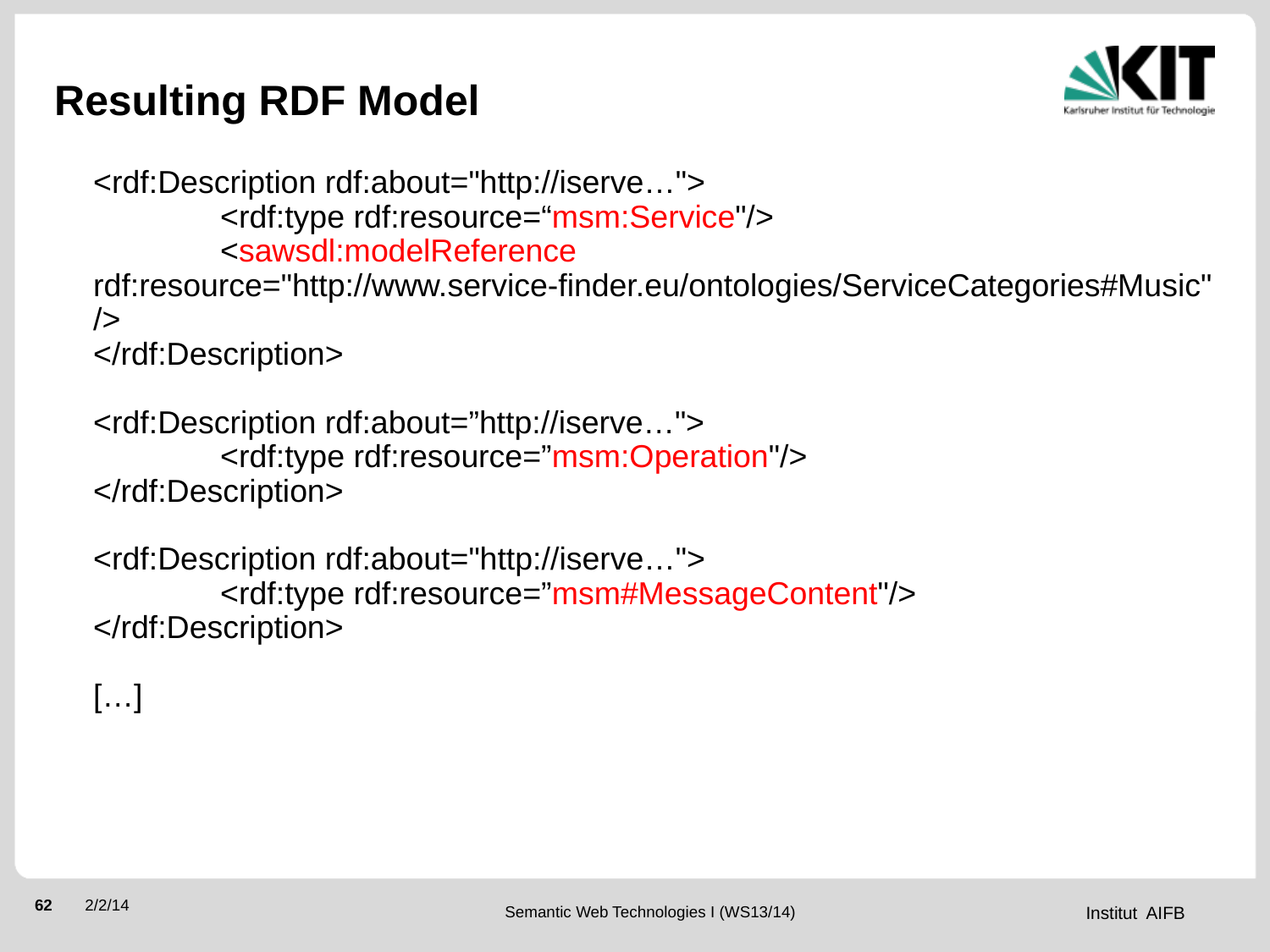

# Resulting RDF Model
<rdf:Description rdf:about="http://iserve…">
	<rdf:type rdf:resource=“msm:Service"/>
	<sawsdl:modelReference rdf:resource="http://www.service-finder.eu/ontologies/ServiceCategories#Music"/>
</rdf:Description>

<rdf:Description rdf:about=”http://iserve…">
	<rdf:type rdf:resource=”msm:Operation"/>
</rdf:Description>

<rdf:Description rdf:about="http://iserve…">
	<rdf:type rdf:resource=”msm#MessageContent"/>
</rdf:Description>

[…]